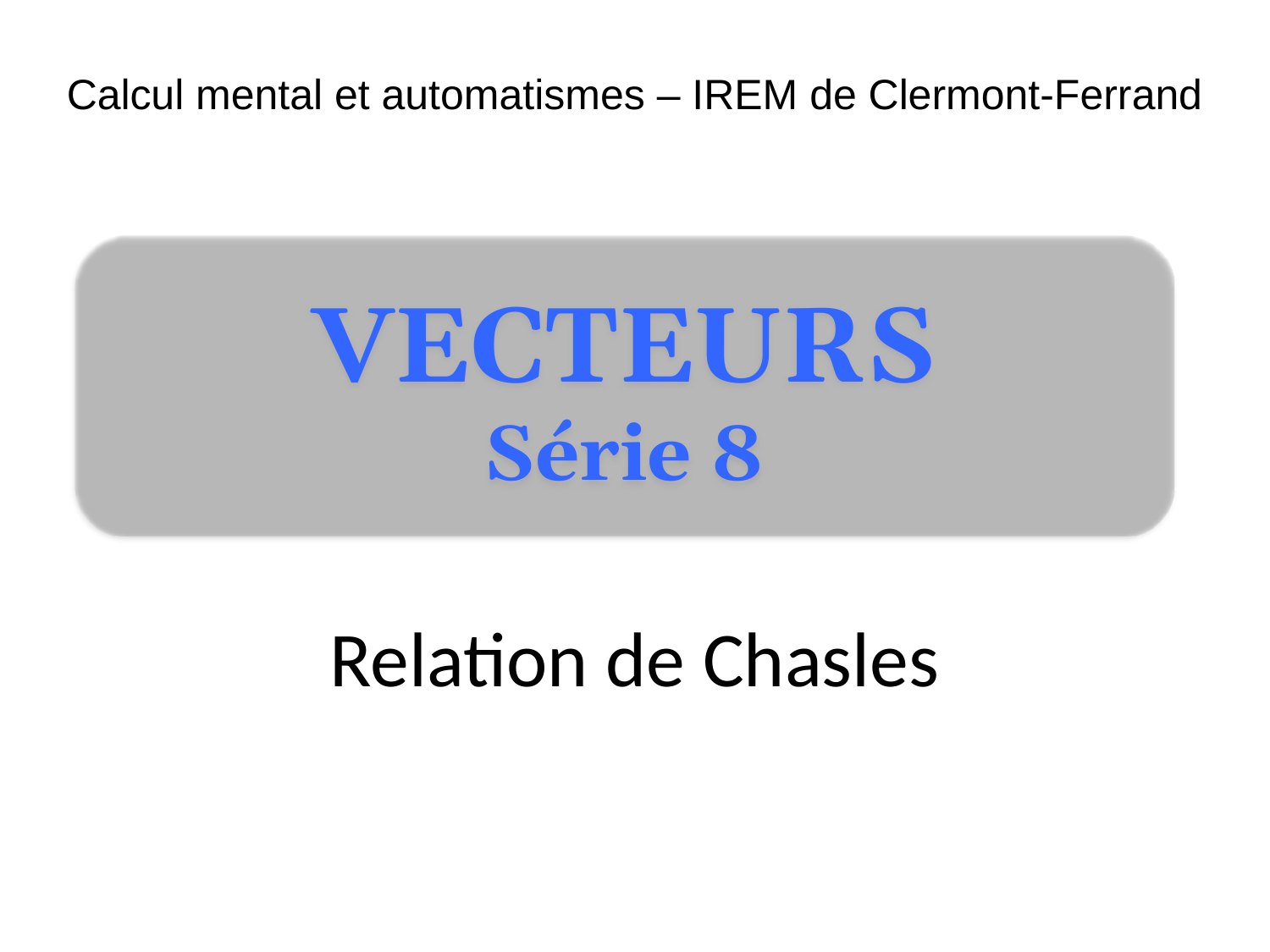

Calcul mental et automatismes – IREM de Clermont-Ferrand
vecteurs
Série 8
# Relation de Chasles